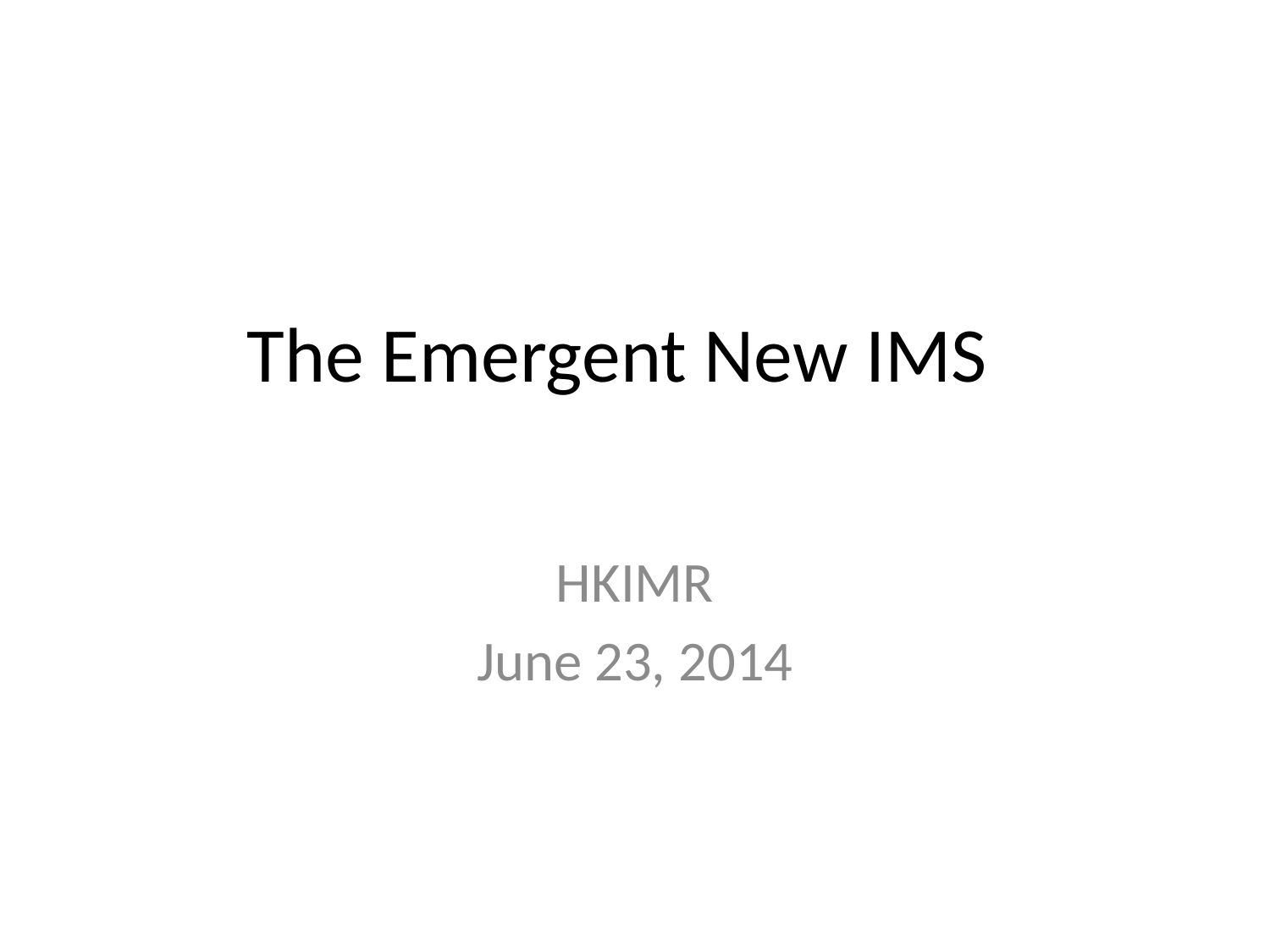

# The Emergent New IMS
HKIMR
June 23, 2014